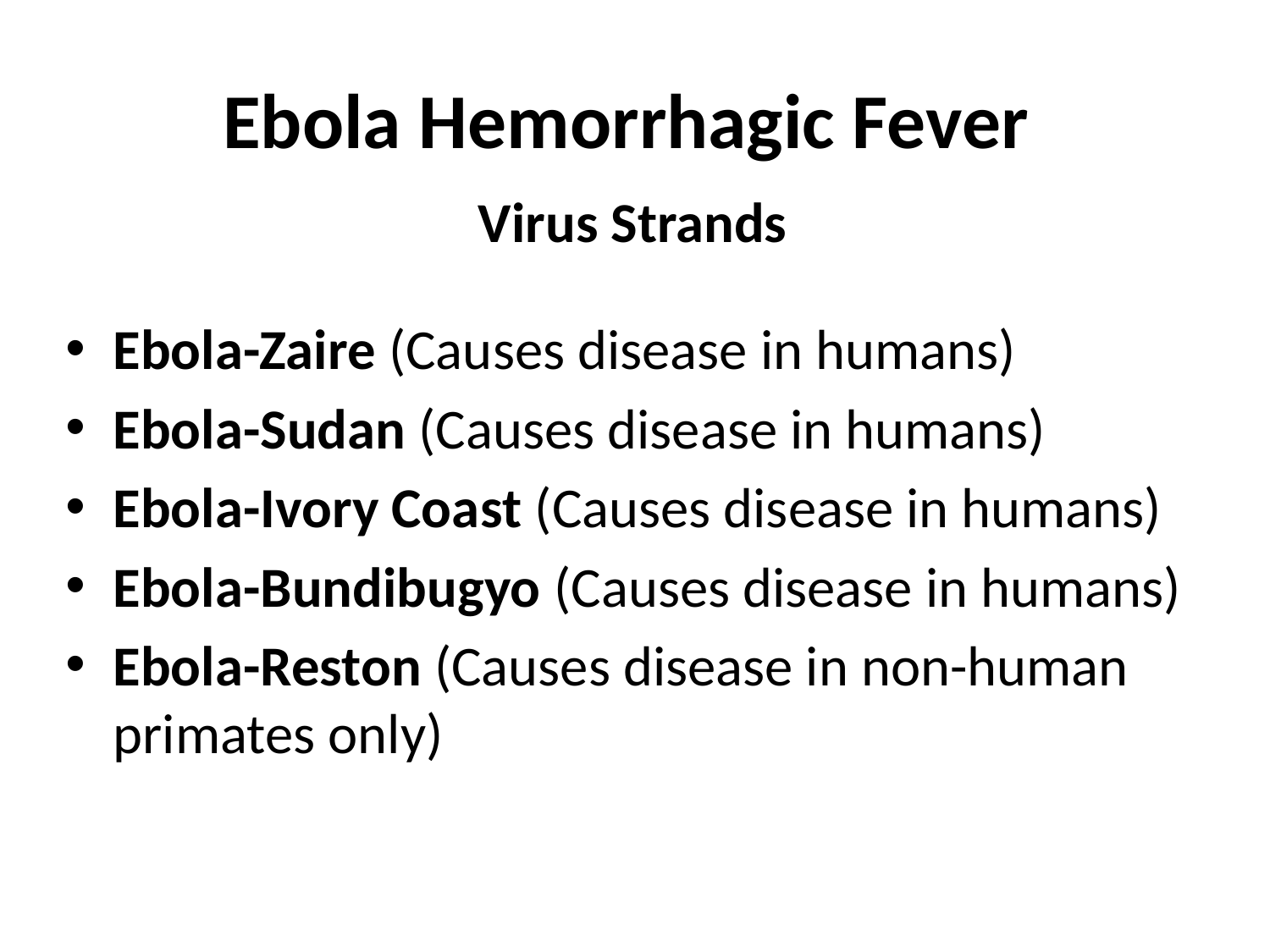

# Ebola Hemorrhagic Fever
Virus Strands
Ebola-Zaire (Causes disease in humans)
Ebola-Sudan (Causes disease in humans)
Ebola-Ivory Coast (Causes disease in humans)
Ebola-Bundibugyo (Causes disease in humans)
Ebola-Reston (Causes disease in non-human primates only)